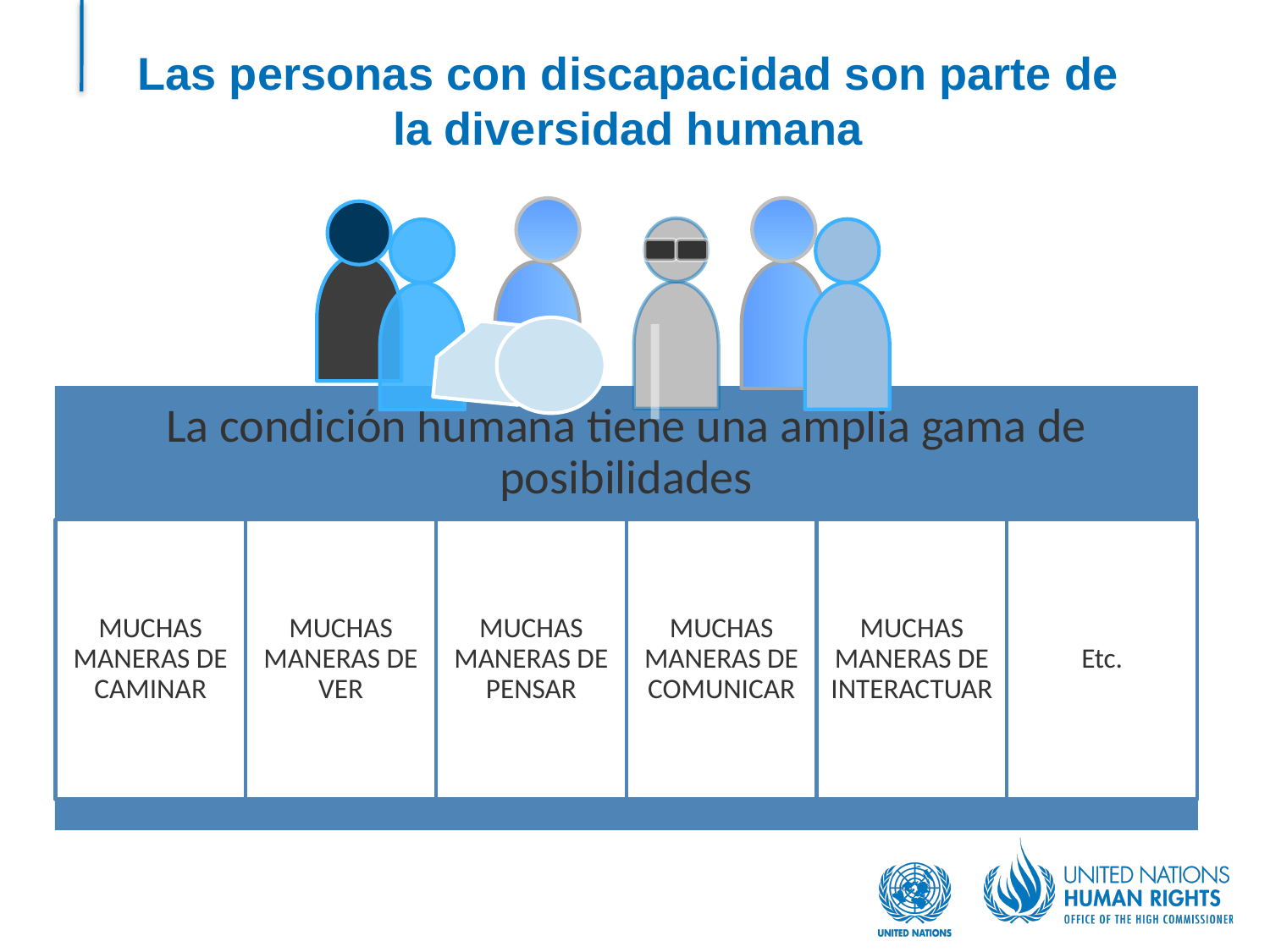

# Las personas con discapacidad son parte de la diversidad humana

La condición humana tiene una amplia gama de posibilidades
MUCHAS MANERAS DE CAMINAR
MUCHAS MANERAS DE VER
MUCHAS MANERAS DE PENSAR
MUCHAS MANERAS DE COMUNICAR
MUCHAS MANERAS DE INTERACTUAR
Etc.